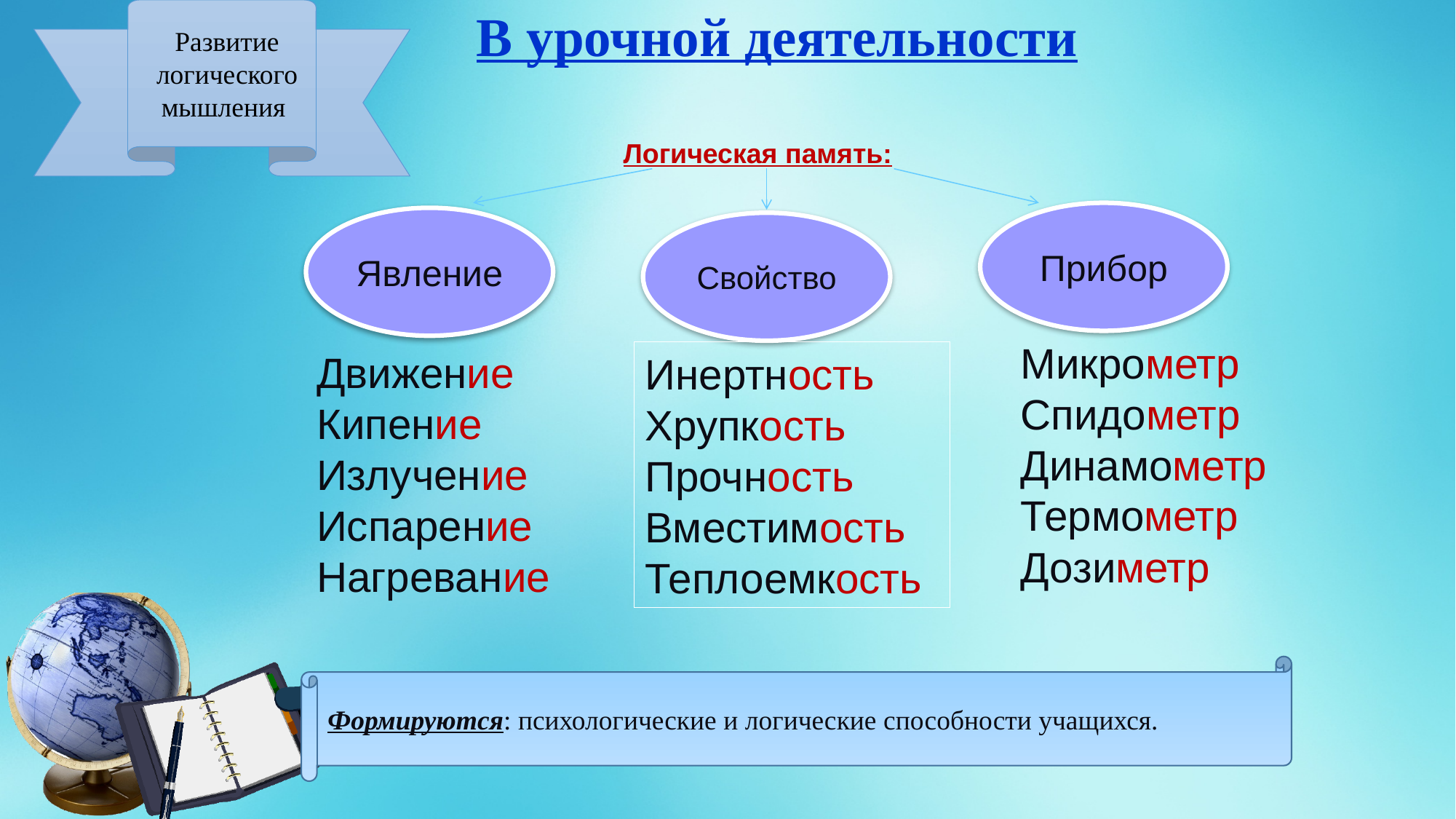

В урочной деятельности
Развитие логического мышления
Логическая память:
Прибор
Явление
Свойство
Микрометр
Спидометр
Динамометр
Термометр
Дозиметр
Движение
Кипение
Излучение
Испарение
Нагревание

Инертность
Хрупкость
Прочность
Вместимость
Теплоемкость
Формируются: психологические и логические способности учащихся.